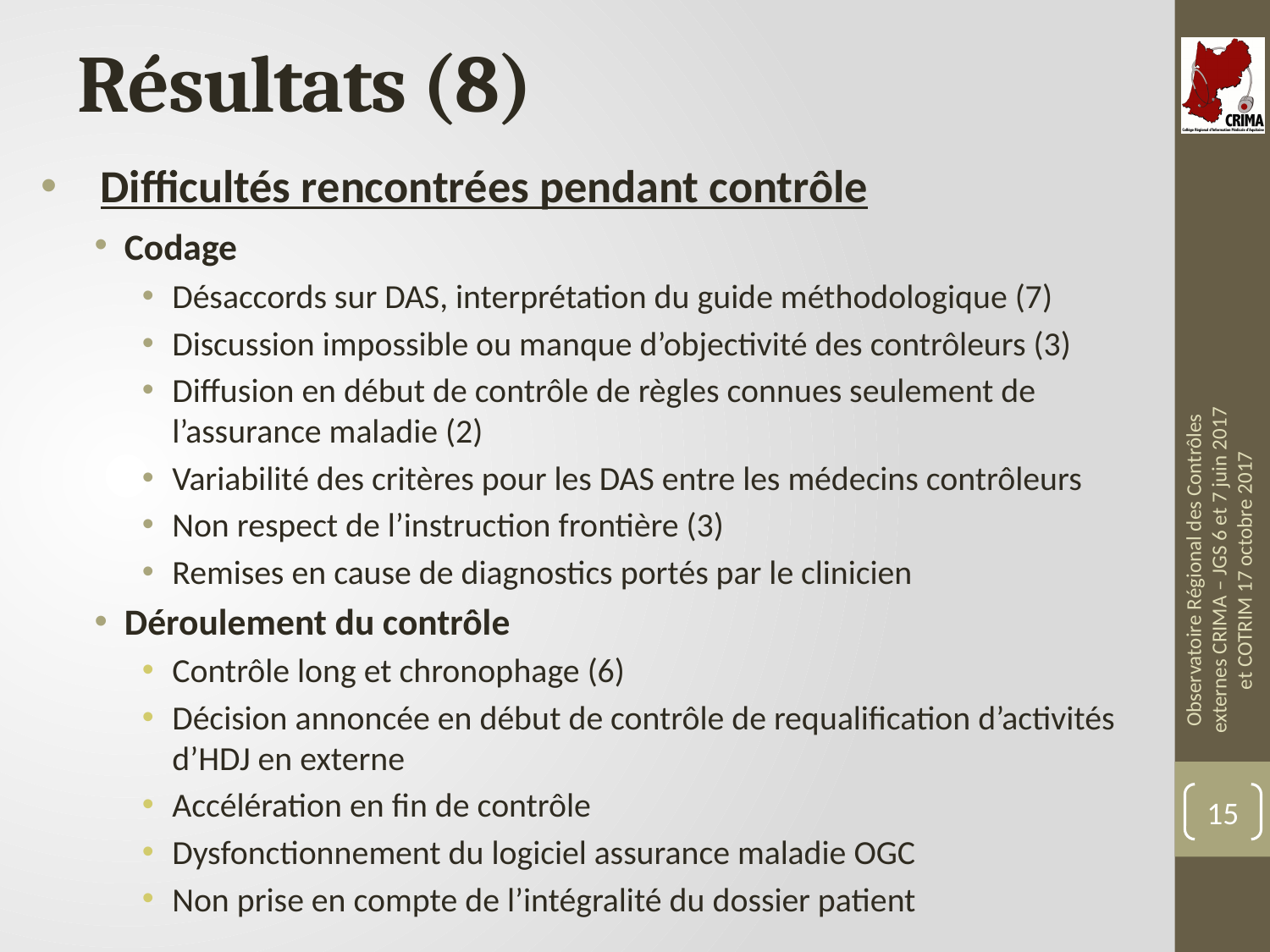

# Résultats (8)
Difficultés rencontrées pendant contrôle
Codage
Désaccords sur DAS, interprétation du guide méthodologique (7)
Discussion impossible ou manque d’objectivité des contrôleurs (3)
Diffusion en début de contrôle de règles connues seulement de l’assurance maladie (2)
Variabilité des critères pour les DAS entre les médecins contrôleurs
Non respect de l’instruction frontière (3)
Remises en cause de diagnostics portés par le clinicien
Déroulement du contrôle
Contrôle long et chronophage (6)
Décision annoncée en début de contrôle de requalification d’activités d’HDJ en externe
Accélération en fin de contrôle
Dysfonctionnement du logiciel assurance maladie OGC
Non prise en compte de l’intégralité du dossier patient
Observatoire Régional des Contrôles externes CRIMA – JGS 6 et 7 juin 2017 et COTRIM 17 octobre 2017
15